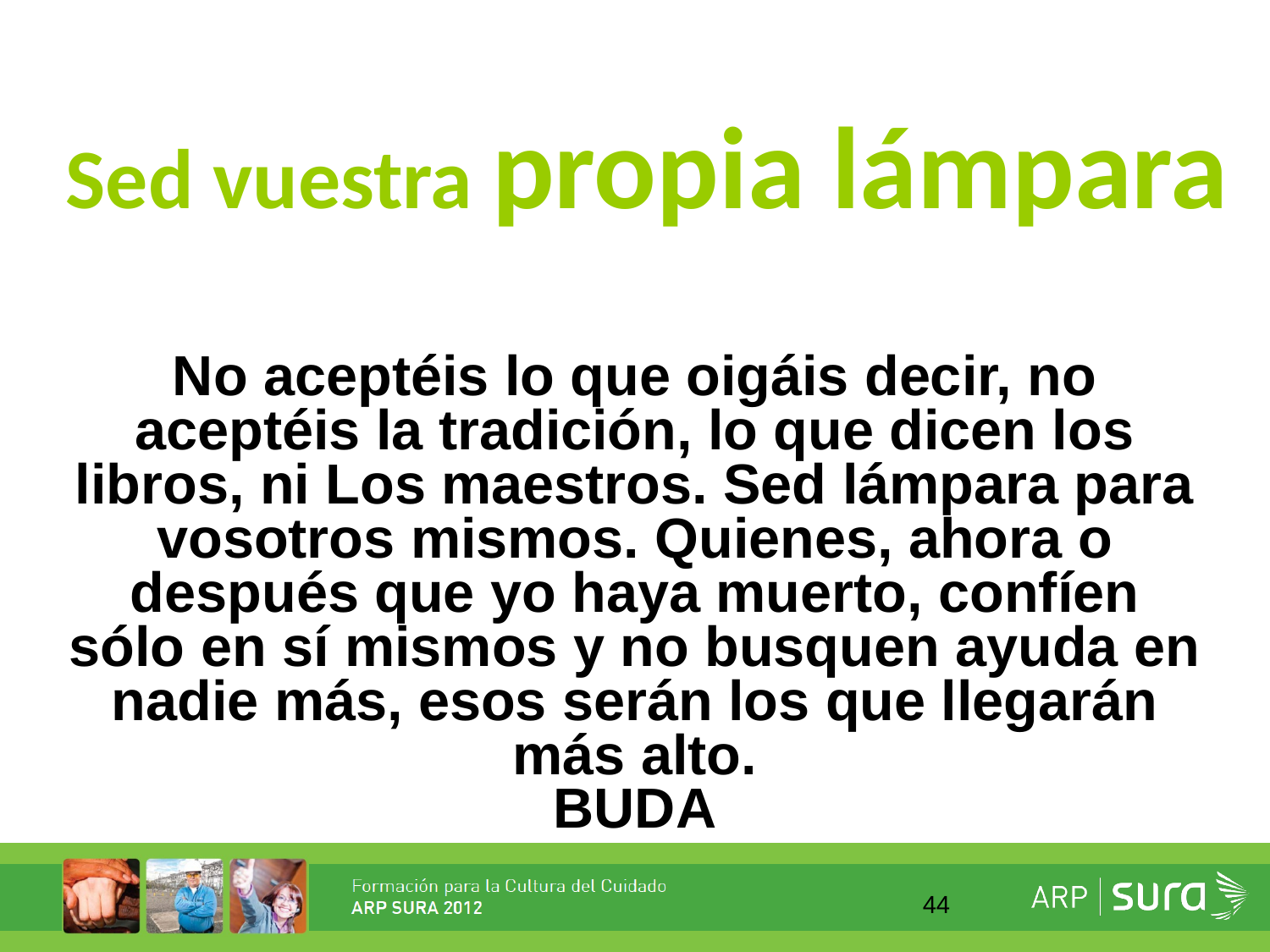

# Sed vuestra propia lámpara
No aceptéis lo que oigáis decir, no aceptéis la tradición, lo que dicen los libros, ni Los maestros. Sed lámpara para vosotros mismos. Quienes, ahora o después que yo haya muerto, confíen sólo en sí mismos y no busquen ayuda en nadie más, esos serán los que llegarán más alto.
BUDA
44